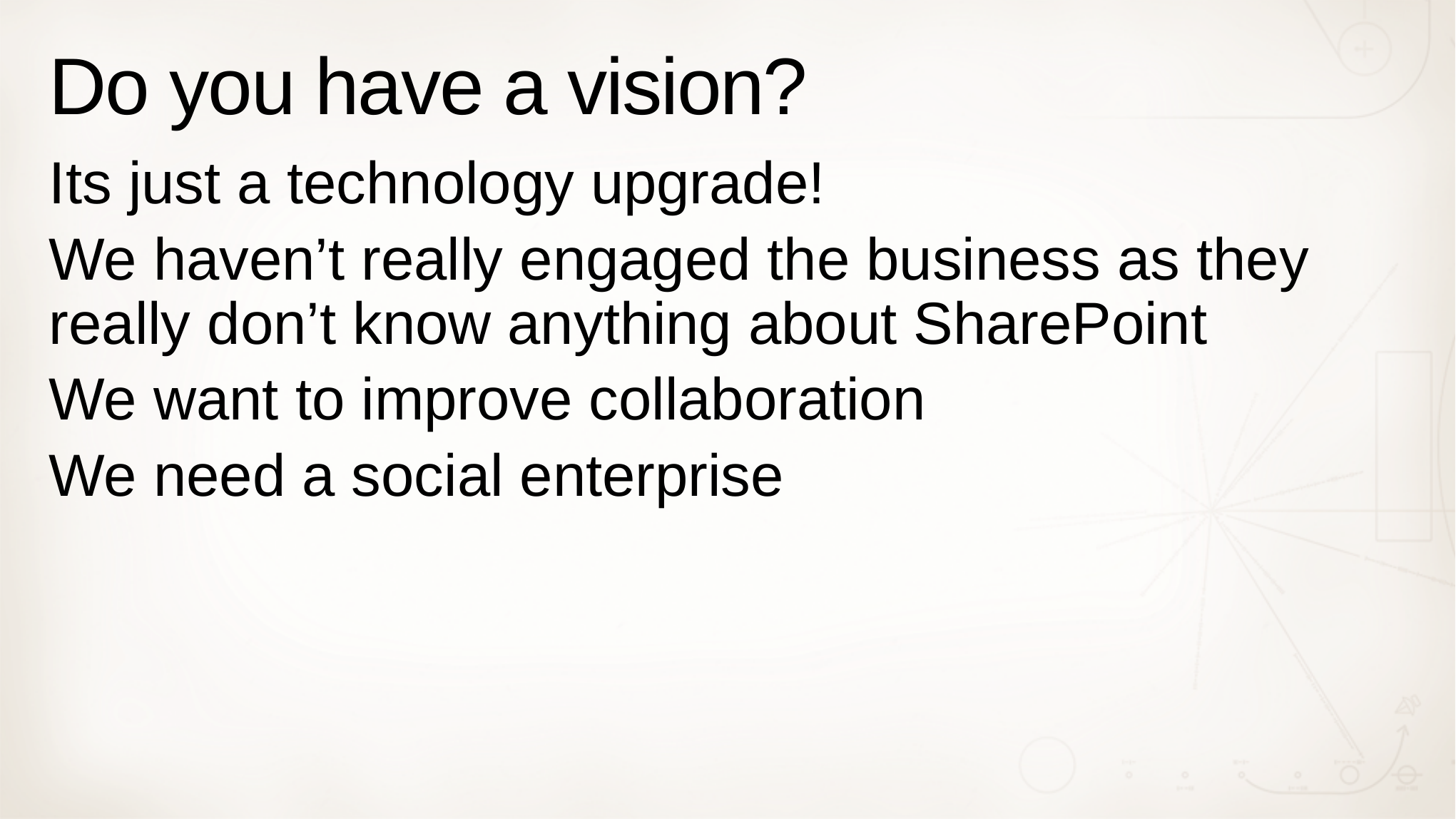

# Do you have a vision?
Its just a technology upgrade!
We haven’t really engaged the business as they really don’t know anything about SharePoint
We want to improve collaboration
We need a social enterprise